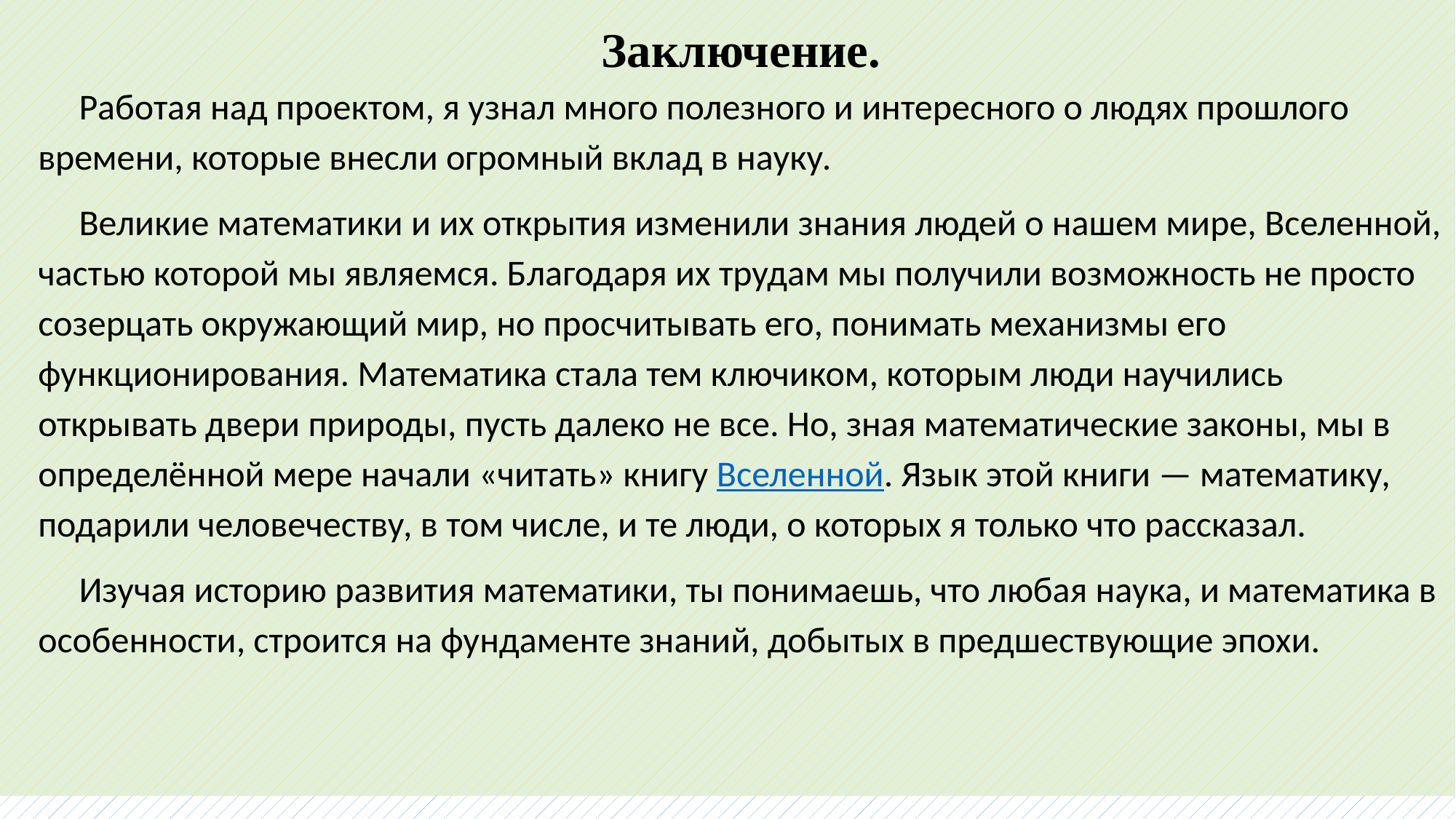

Заключение.
     Работая над проектом, я узнал много полезного и интересного о людях прошлого времени, которые внесли огромный вклад в науку.
     Великие математики и их открытия изменили знания людей о нашем мире, Вселенной, частью которой мы являемся. Благодаря их трудам мы получили возможность не просто созерцать окружающий мир, но просчитывать его, понимать механизмы его функционирования. Математика стала тем ключиком, которым люди научились открывать двери природы, пусть далеко не все. Но, зная математические законы, мы в определённой мере начали «читать» книгу Вселенной. Язык этой книги — математику, подарили человечеству, в том числе, и те люди, о которых я только что рассказал.
     Изучая историю развития математики, ты понимаешь, что любая наука, и математика в особенности, строится на фундаменте знаний, добытых в предшествующие эпохи.